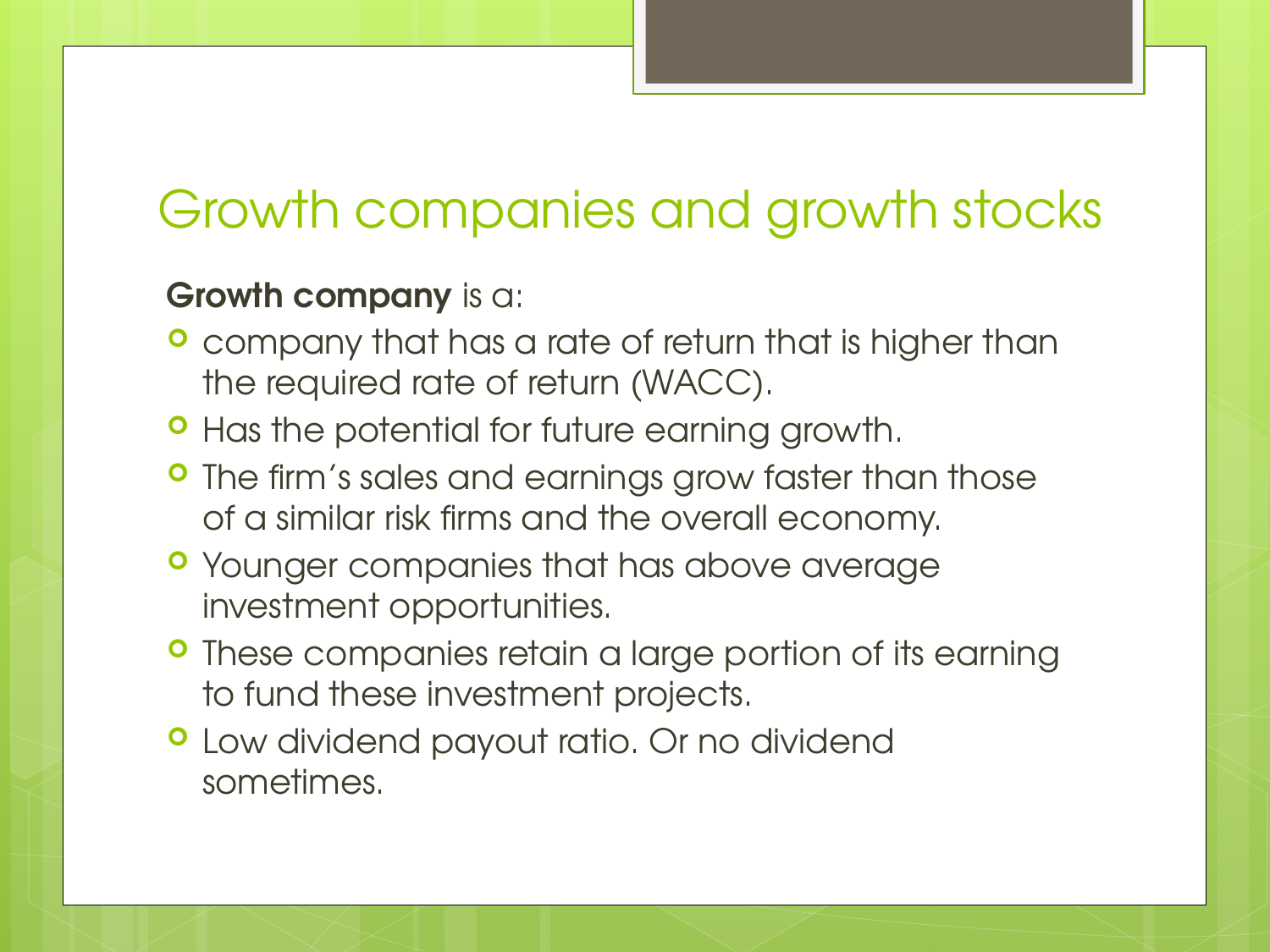

# Growth companies and growth stocks
Growth company is a:
company that has a rate of return that is higher than the required rate of return (WACC).
Has the potential for future earning growth.
The firm’s sales and earnings grow faster than those of a similar risk firms and the overall economy.
Younger companies that has above average investment opportunities.
These companies retain a large portion of its earning to fund these investment projects.
Low dividend payout ratio. Or no dividend sometimes.